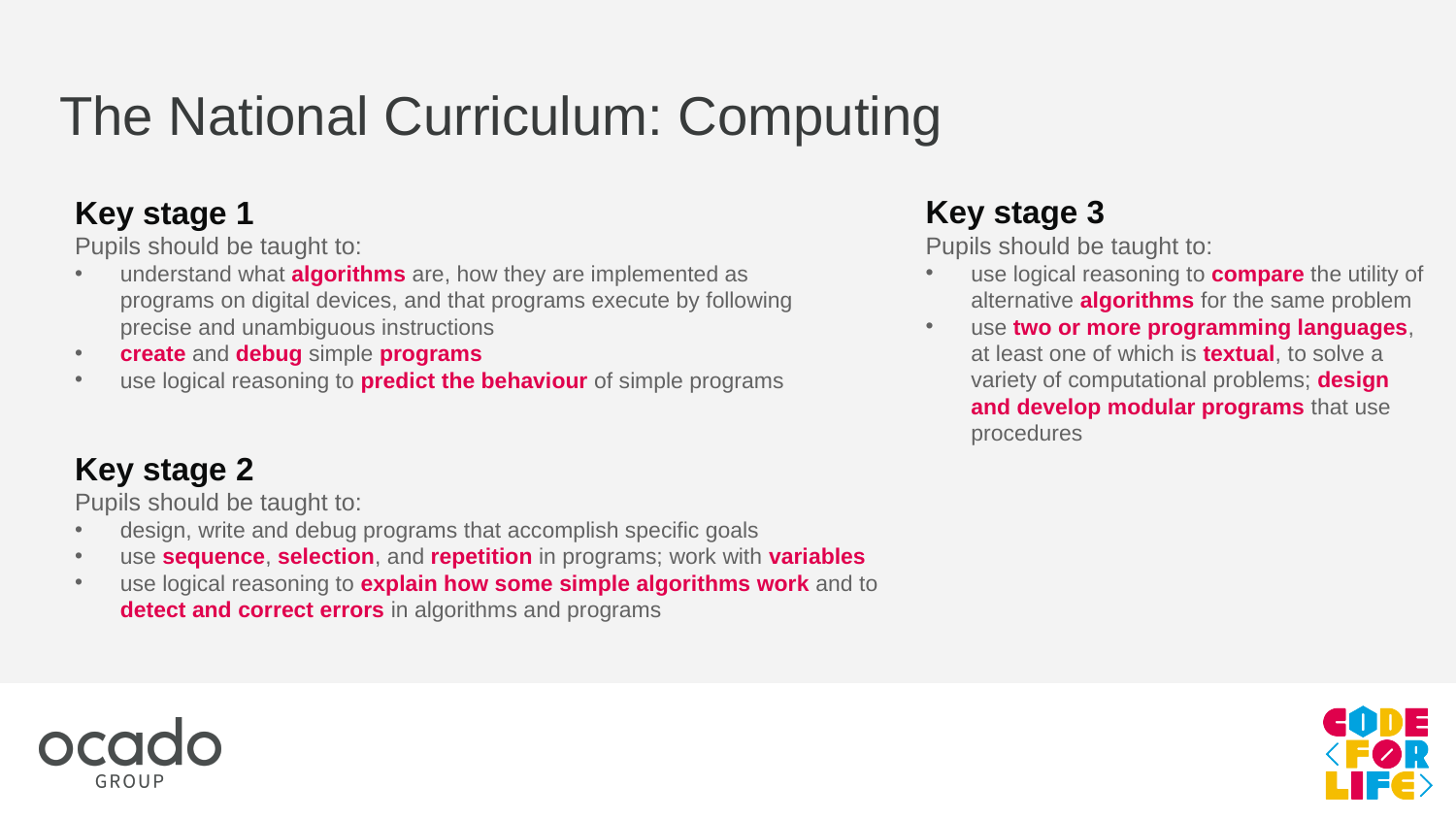

# The National Curriculum: Computing
Key stage 3
Pupils should be taught to:
use logical reasoning to compare the utility of alternative algorithms for the same problem
use two or more programming languages, at least one of which is textual, to solve a variety of computational problems; design and develop modular programs that use procedures
Key stage 1
Pupils should be taught to:
understand what algorithms are, how they are implemented as programs on digital devices, and that programs execute by following precise and unambiguous instructions
create and debug simple programs
use logical reasoning to predict the behaviour of simple programs
Key stage 2
Pupils should be taught to:
design, write and debug programs that accomplish specific goals
use sequence, selection, and repetition in programs; work with variables
use logical reasoning to explain how some simple algorithms work and to detect and correct errors in algorithms and programs